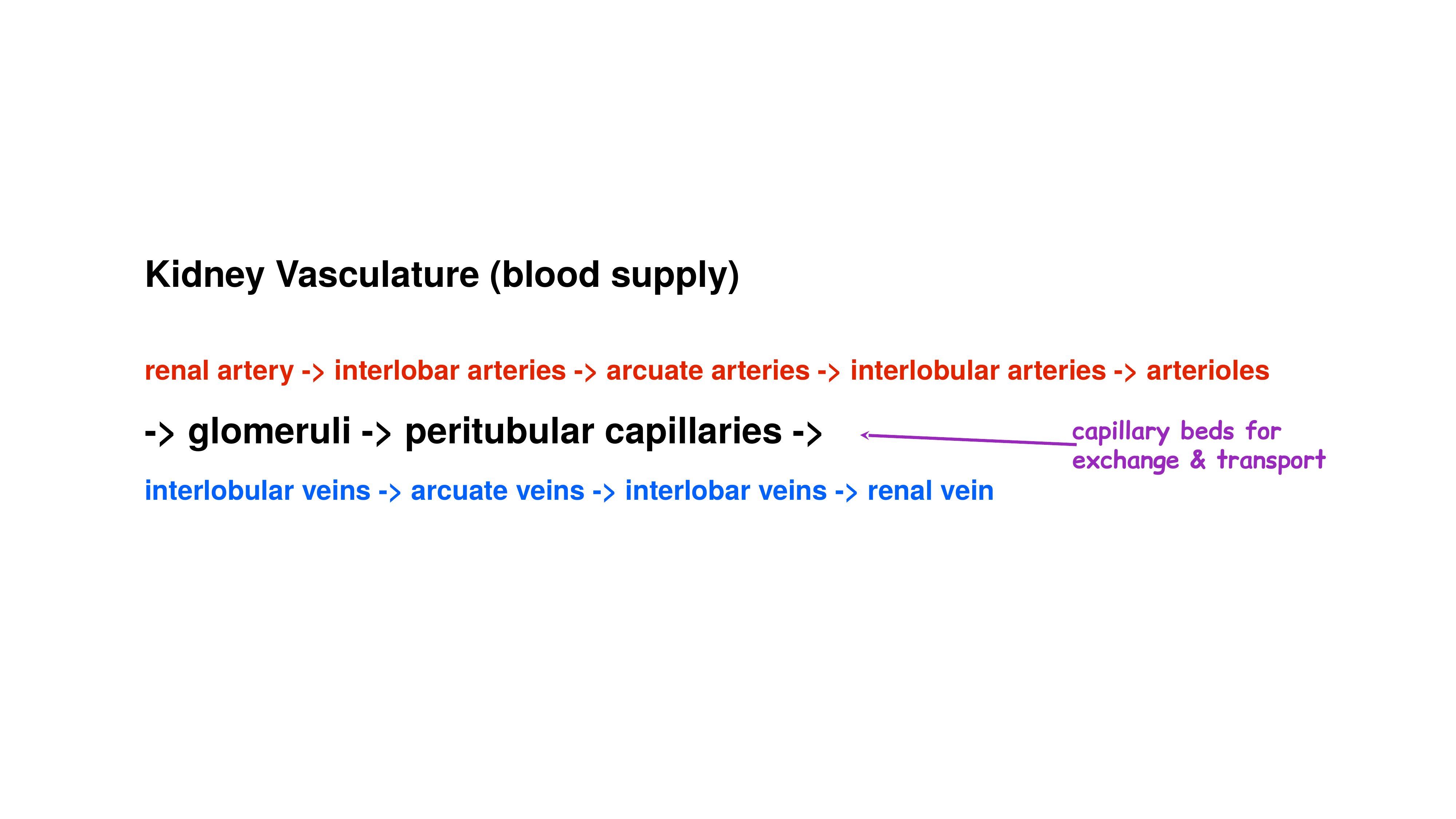

Kidney Vasculature (blood supply)

renal artery -> interlobar arteries -> arcuate arteries -> interlobular arteries -> arterioles

-> glomeruli -> peritubular capillaries ->

interlobular veins -> arcuate veins -> interlobar veins -> renal vein
capillary beds for exchange & transport